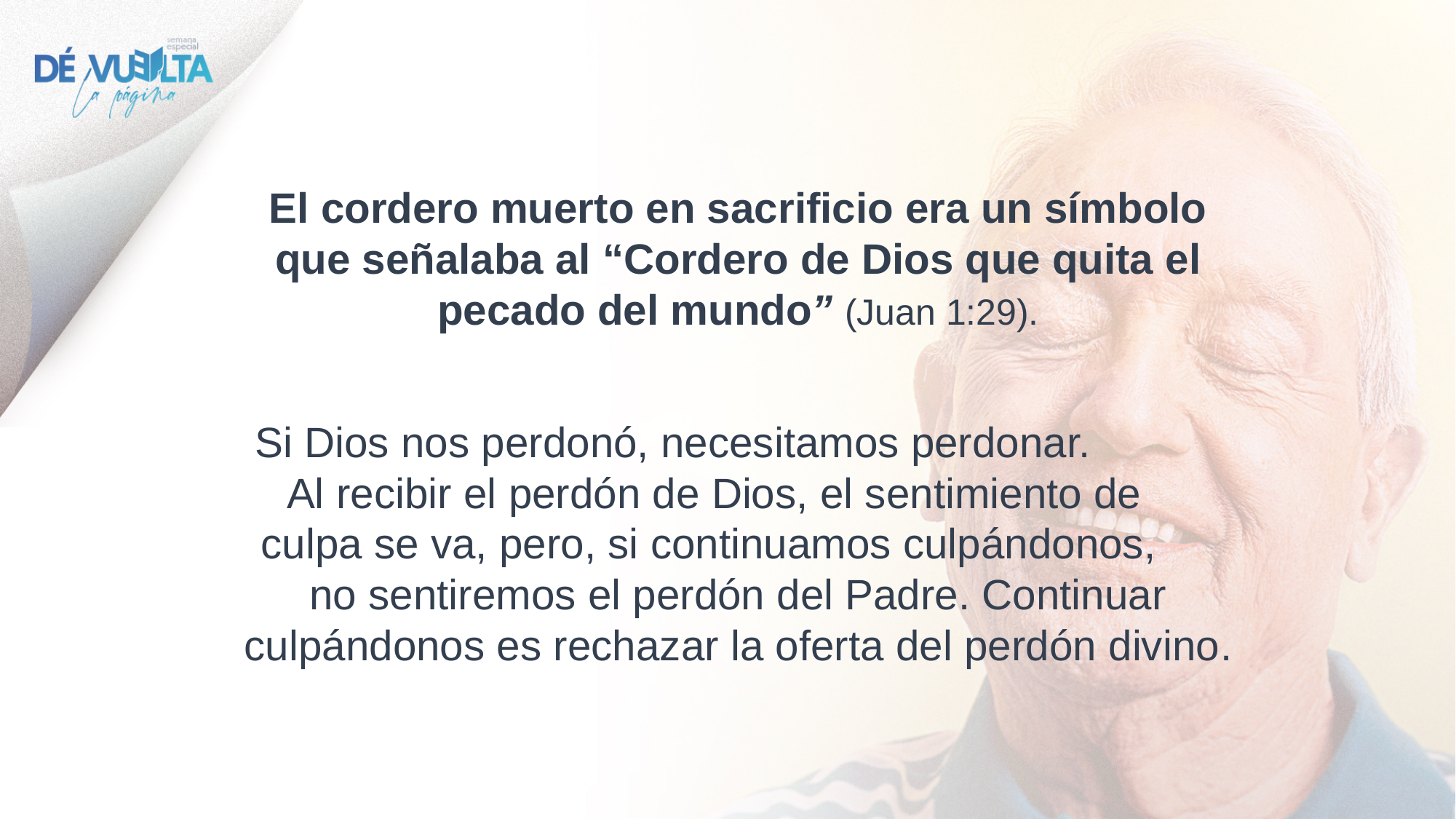

El cordero muerto en sacrificio era un símbolo que señalaba al “Cordero de Dios que quita el pecado del mundo” (Juan 1:29).

Si Dios nos perdonó, necesitamos perdonar.            Al recibir el perdón de Dios, el sentimiento de     culpa se va, pero, si continuamos culpándonos,      no sentiremos el perdón del Padre. Continuar culpándonos es rechazar la oferta del perdón divino.